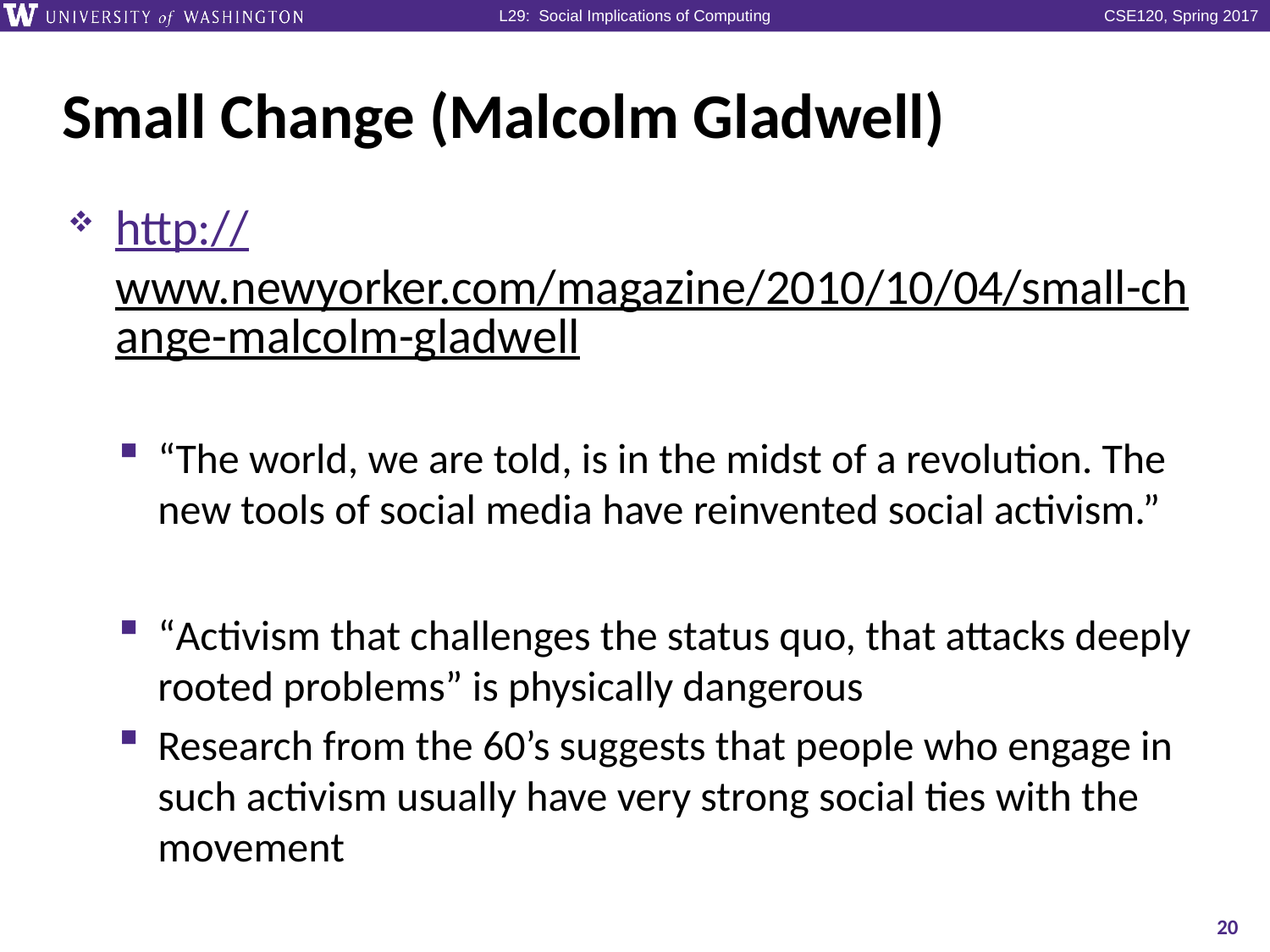

# Small Change (Malcolm Gladwell)
http://www.newyorker.com/magazine/2010/10/04/small-change-malcolm-gladwell
“The world, we are told, is in the midst of a revolution. The new tools of social media have reinvented social activism.”

“Activism that challenges the status quo, that attacks deeply rooted problems” is physically dangerous
Research from the 60’s suggests that people who engage in such activism usually have very strong social ties with the movement

20